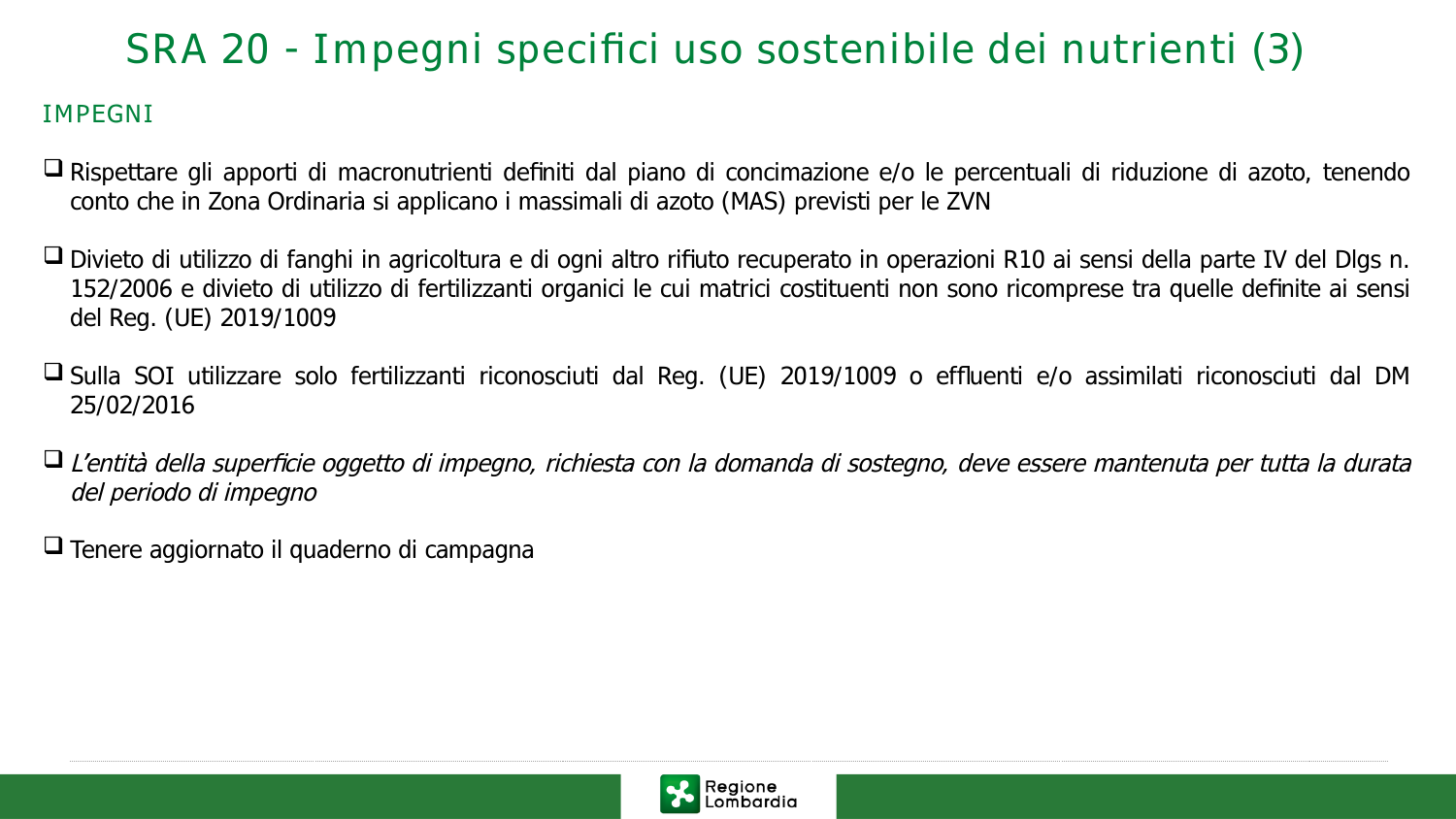

# SRA 20 - Impegni specifici uso sostenibile dei nutrienti (3)
IMPEGNI

Rispettare gli apporti di macronutrienti definiti dal piano di concimazione e/o le percentuali di riduzione di azoto, tenendo conto che in Zona Ordinaria si applicano i massimali di azoto (MAS) previsti per le ZVN

Divieto di utilizzo di fanghi in agricoltura e di ogni altro rifiuto recuperato in operazioni R10 ai sensi della parte IV del Dlgs n. 152/2006 e divieto di utilizzo di fertilizzanti organici le cui matrici costituenti non sono ricomprese tra quelle definite ai sensi del Reg. (UE) 2019/1009

Sulla SOI utilizzare solo fertilizzanti riconosciuti dal Reg. (UE) 2019/1009 o effluenti e/o assimilati riconosciuti dal DM 25/02/2016

L’entità della superficie oggetto di impegno, richiesta con la domanda di sostegno, deve essere mantenuta per tutta la durata del periodo di impegno

Tenere aggiornato il quaderno di campagna